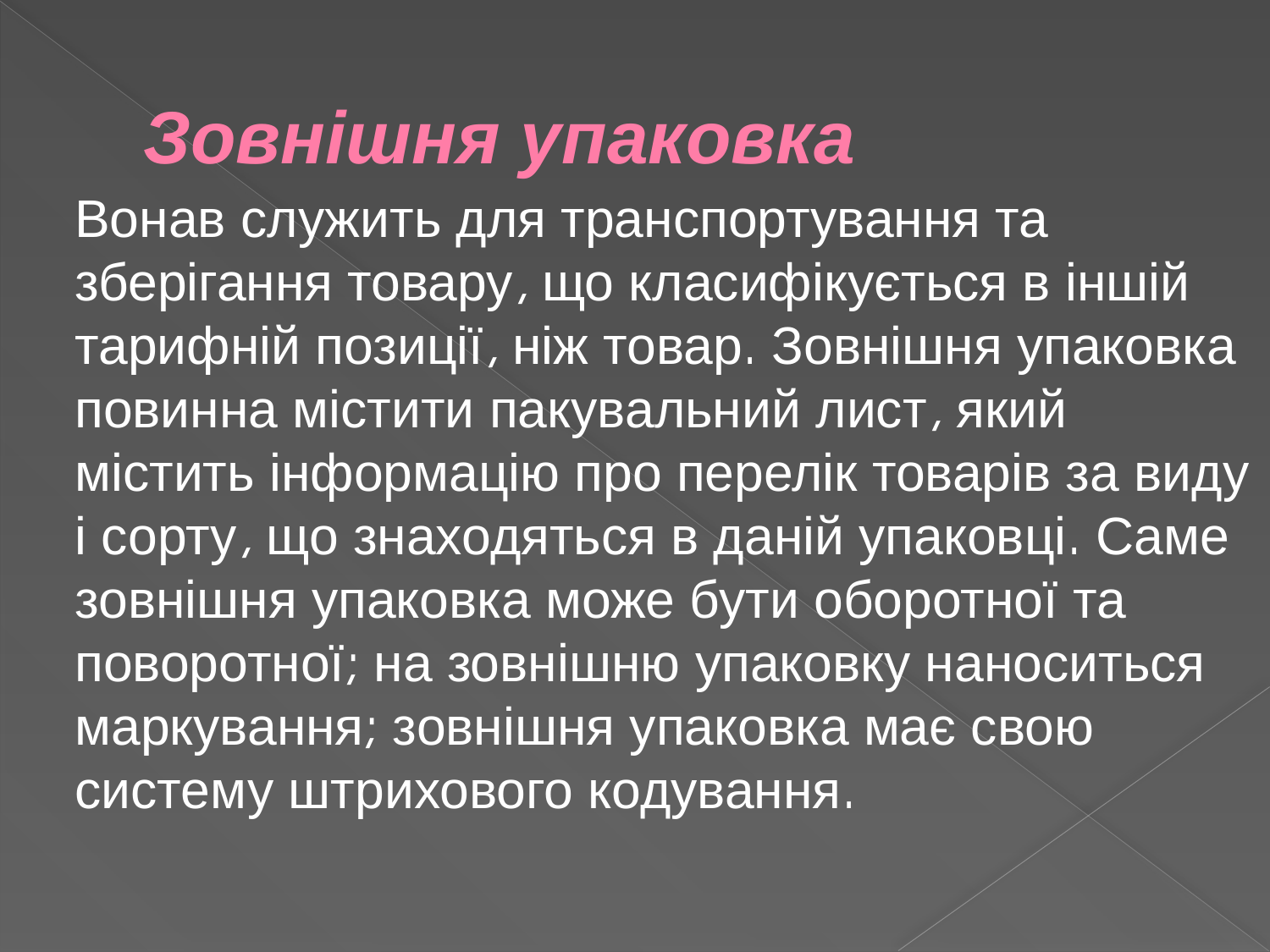

# Зовнішня упаковка
Вонав служить для транспортування та зберігання товару, що класифікується в іншій тарифній позиції, ніж товар. Зовнішня упаковка повинна містити пакувальний лист, який містить інформацію про перелік товарів за виду і сорту, що знаходяться в даній упаковці. Саме зовнішня упаковка може бути оборотної та поворотної; на зовнішню упаковку наноситься маркування; зовнішня упаковка має свою систему штрихового кодування.